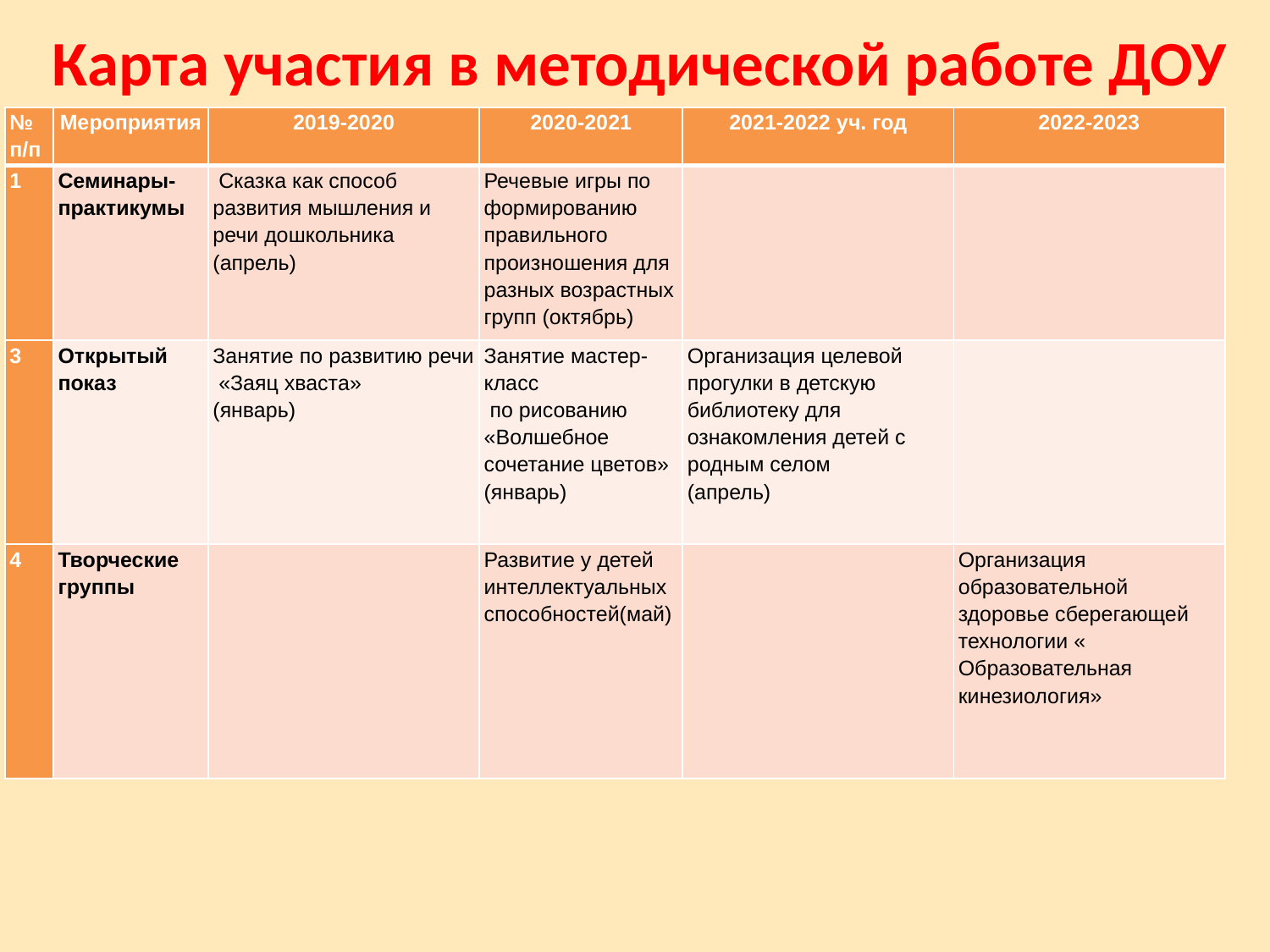

Карта участия в методической работе ДОУ
| № п/п | Мероприятия | 2019-2020 | 2020-2021 | 2021-2022 уч. год | 2022-2023 |
| --- | --- | --- | --- | --- | --- |
| 1 | Семинары-практикумы | Сказка как способ развития мышления и речи дошкольника (апрель) | Речевые игры по формированию правильного произношения для разных возрастных групп (октябрь) |  |  |
| 3 | Открытый показ | Занятие по развитию речи «Заяц хваста» (январь) | Занятие мастер-класс по рисованию «Волшебное сочетание цветов» (январь) | Организация целевой прогулки в детскую библиотеку для ознакомления детей с родным селом (апрель) |  |
| 4 | Творческие группы |  | Развитие у детей интеллектуальных способностей(май) |  | Организация образовательной здоровье сберегающей технологии « Образовательная кинезиология» |